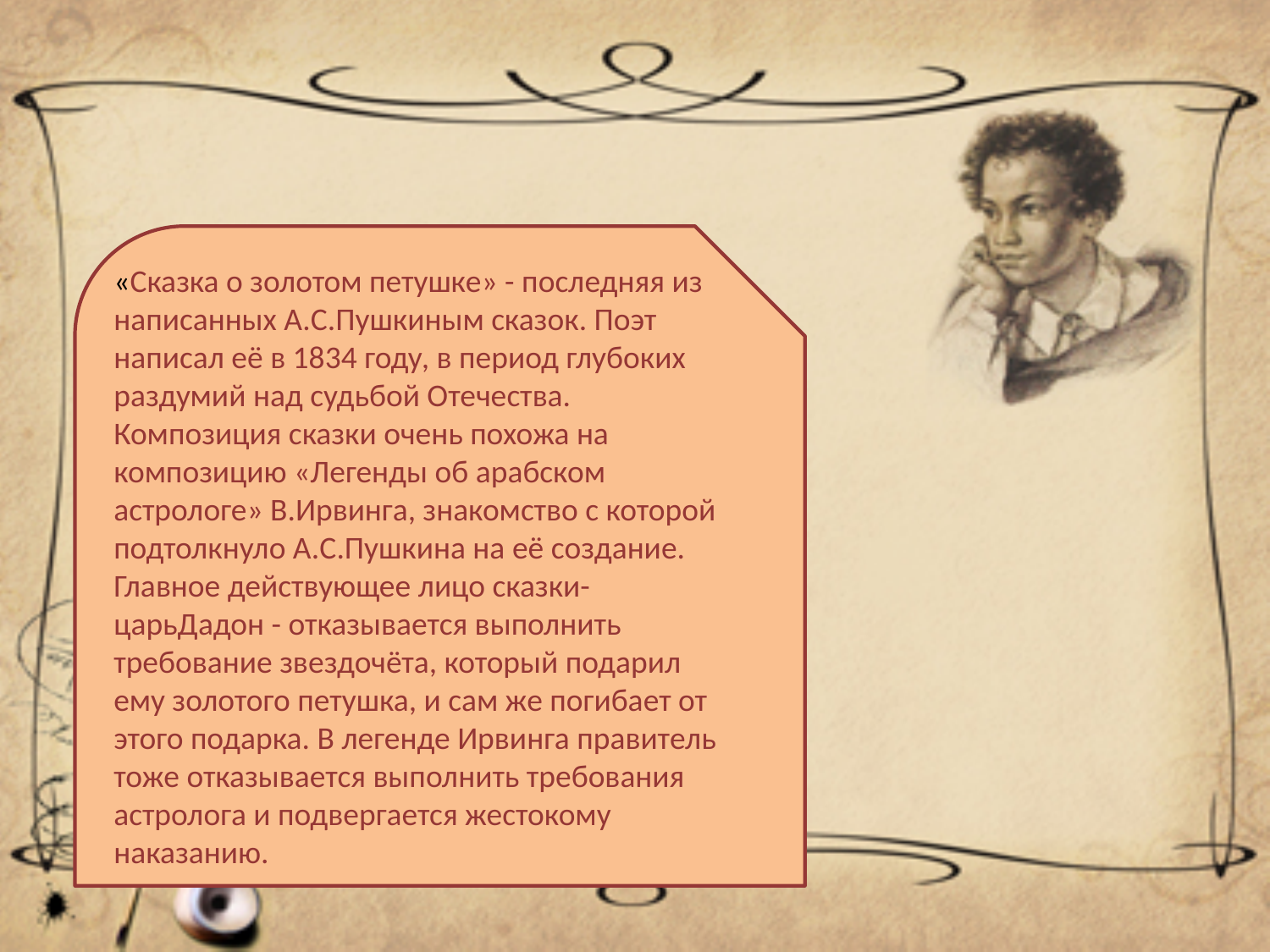

«Сказка о золотом петушке» - последняя из написанных А.С.Пушкиным сказок. Поэт написал её в 1834 году, в период глубоких раздумий над судьбой Отечества. Композиция сказки очень похожа на композицию «Легенды об арабском астрологе» В.Ирвинга, знакомство с которой подтолкнуло А.С.Пушкина на её создание. Главное действующее лицо сказки-царьДадон - отказывается выполнить требование звездочёта, который подарил ему золотого петушка, и сам же погибает от этого подарка. В легенде Ирвинга правитель тоже отказывается выполнить требования астролога и подвергается жестокому наказанию.